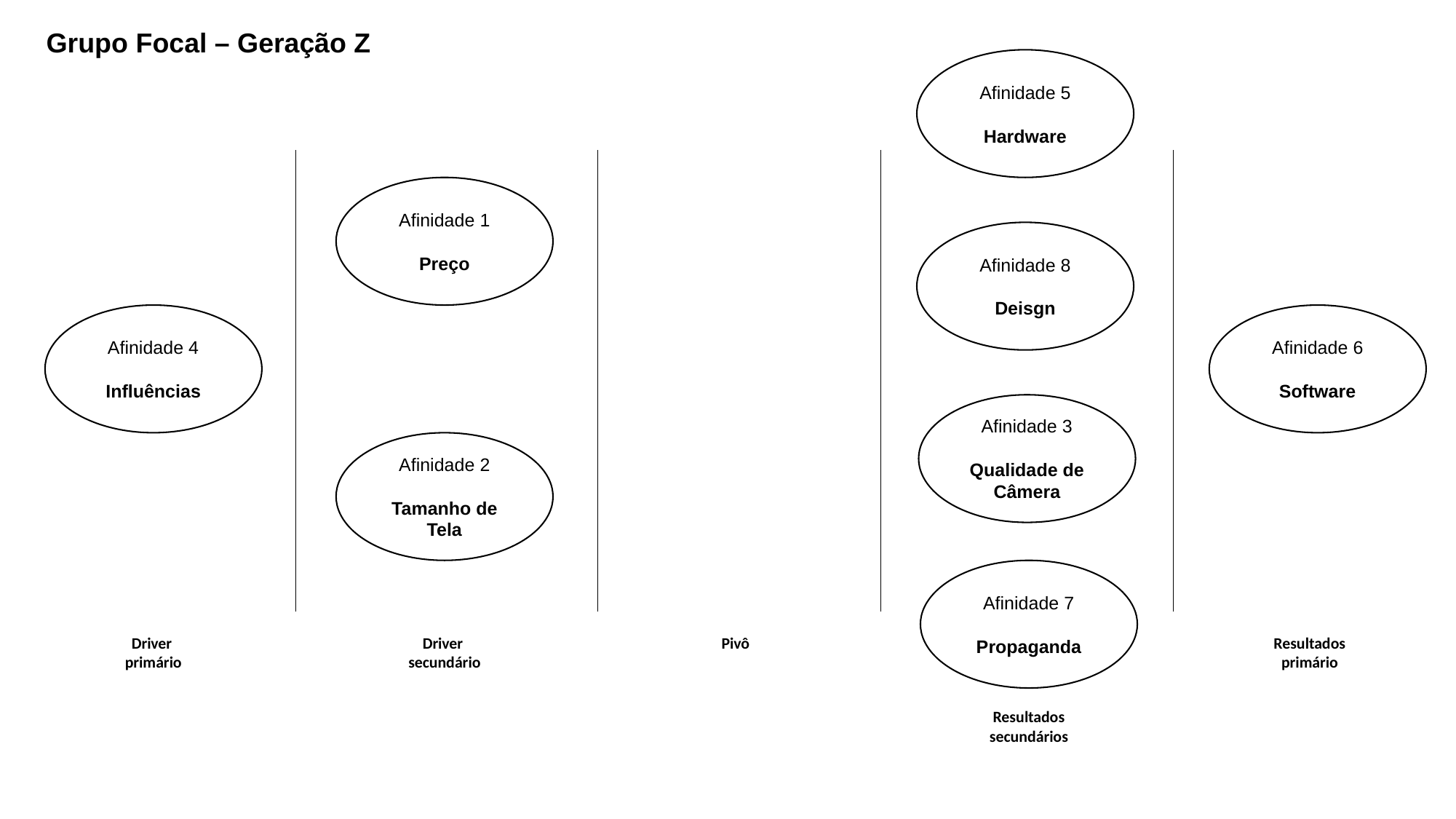

Grupo Focal – Geração Z
Afinidade 5

Hardware
Afinidade 1

Preço
Afinidade 8

Deisgn
Afinidade 4

Influências
Afinidade 6

Software
Afinidade 3

Qualidade de Câmera
Afinidade 2

Tamanho de Tela
Afinidade 7

Propaganda
Driver
primário
Driver
secundário
Pivô
Resultados primário
Resultados secundários